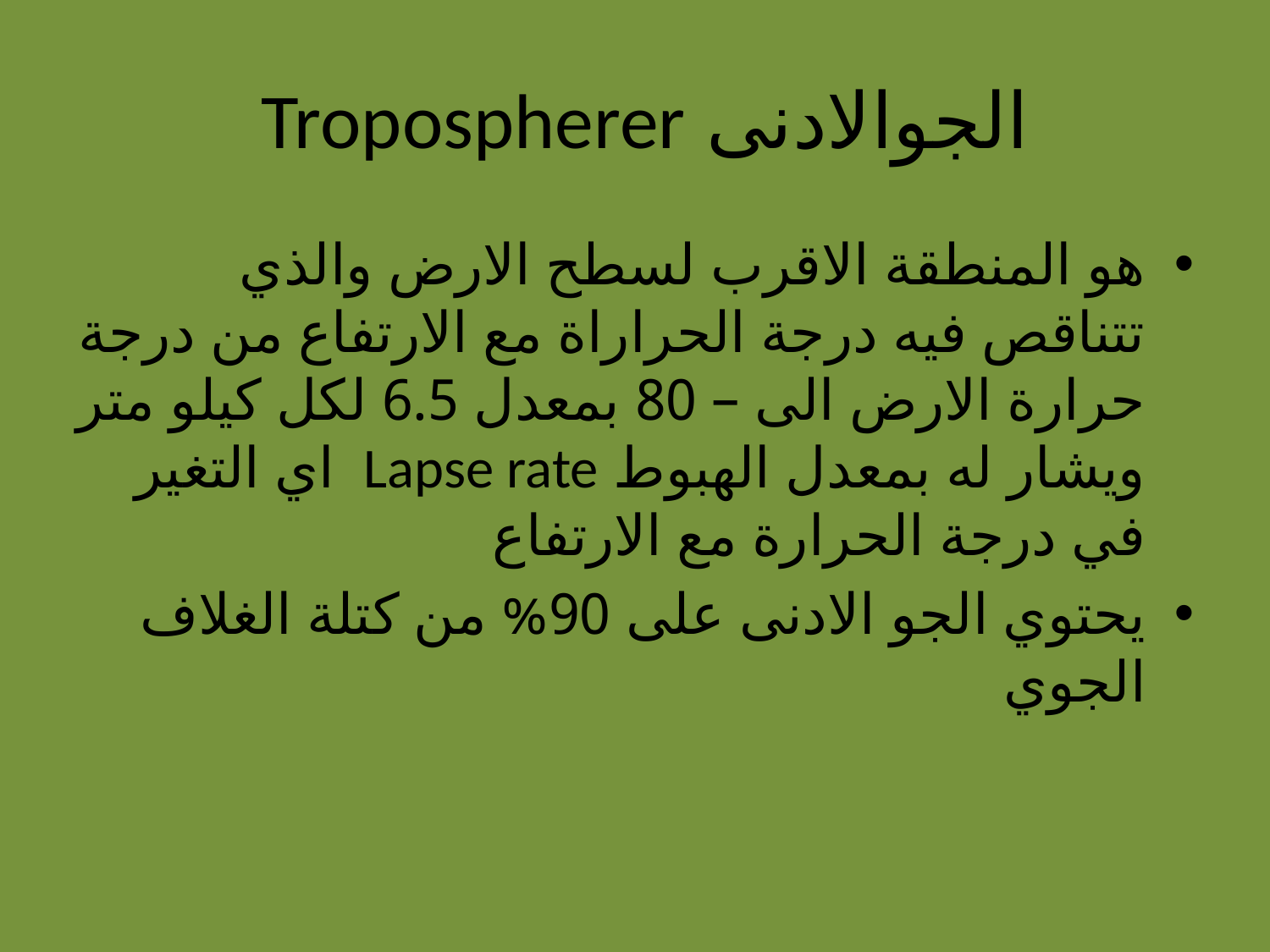

# الجوالادنى Tropospherer
هو المنطقة الاقرب لسطح الارض والذي تتناقص فيه درجة الحراراة مع الارتفاع من درجة حرارة الارض الى – 80 بمعدل 6.5 لكل كيلو متر ويشار له بمعدل الهبوط Lapse rate  اي التغير في درجة الحرارة مع الارتفاع
يحتوي الجو الادنى على 90% من كتلة الغلاف الجوي